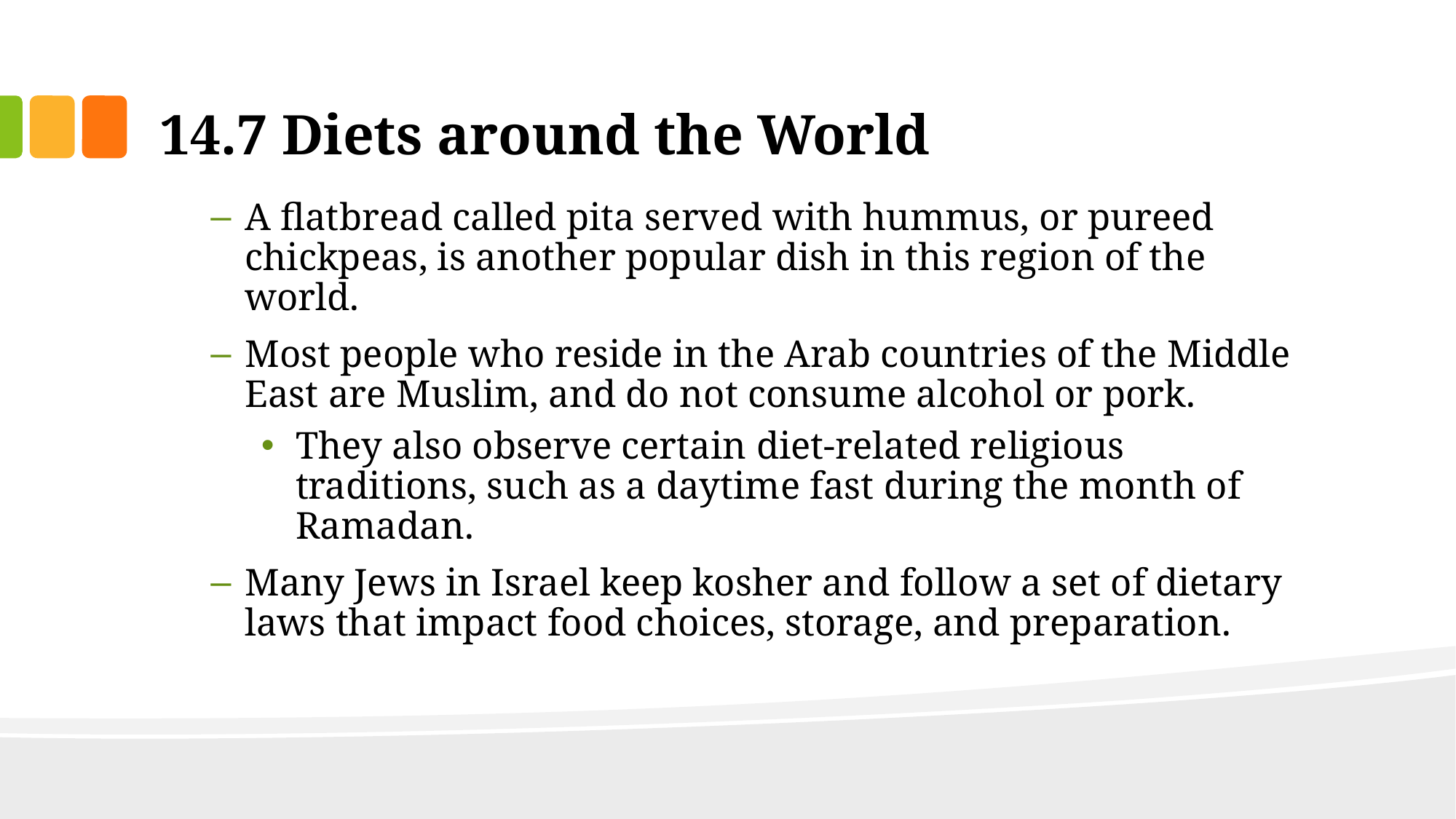

# 14.7 Diets around the World
A flatbread called pita served with hummus, or pureed chickpeas, is another popular dish in this region of the world.
Most people who reside in the Arab countries of the Middle East are Muslim, and do not consume alcohol or pork.
They also observe certain diet-related religious traditions, such as a daytime fast during the month of Ramadan.
Many Jews in Israel keep kosher and follow a set of dietary laws that impact food choices, storage, and preparation.